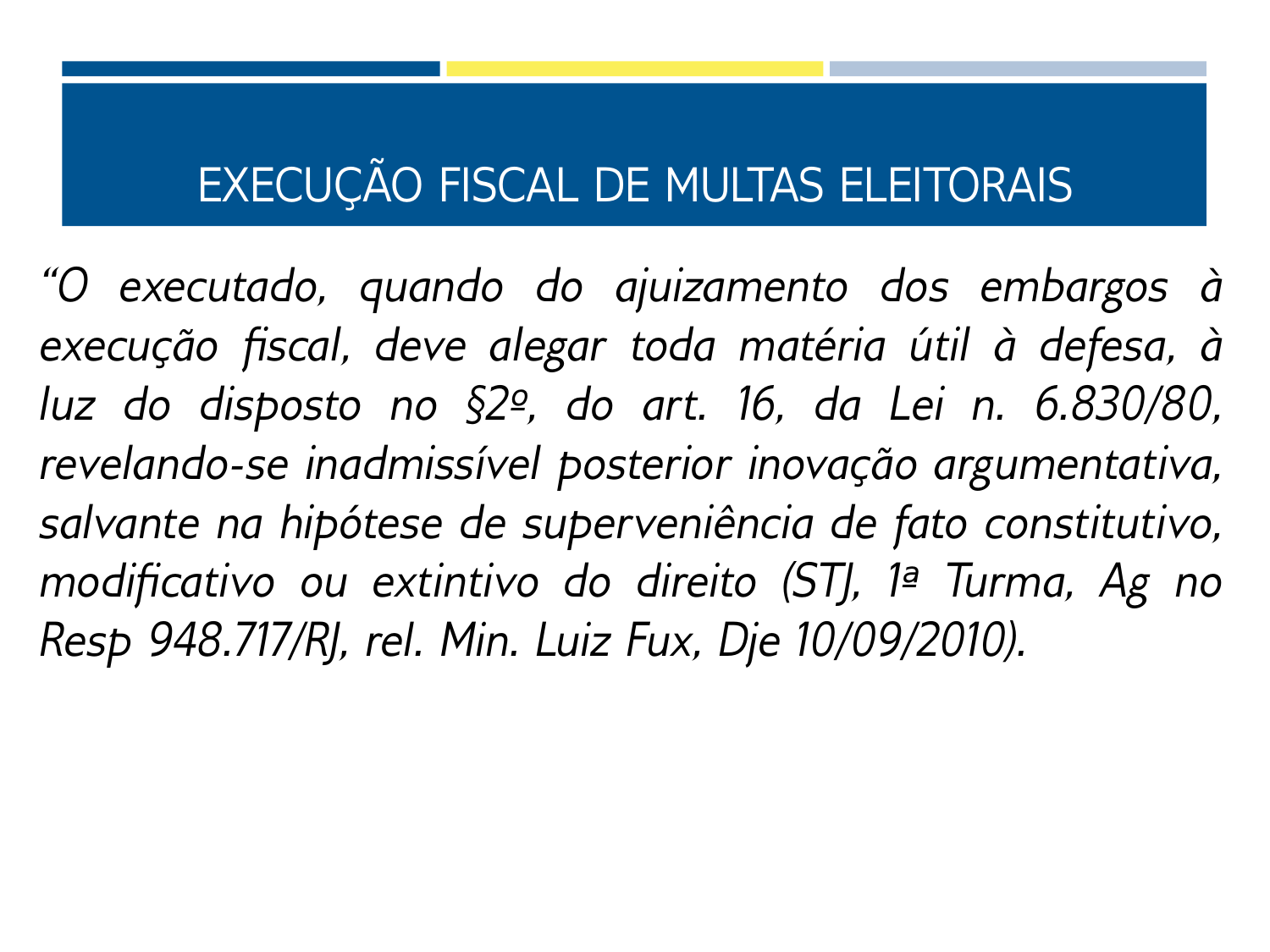

# EXECUÇÃO FISCAL DE MULTAS ELEITORAIS
“O executado, quando do ajuizamento dos embargos à execução fiscal, deve alegar toda matéria útil à defesa, à luz do disposto no §2º, do art. 16, da Lei n. 6.830/80, revelando-se inadmissível posterior inovação argumentativa, salvante na hipótese de superveniência de fato constitutivo, modificativo ou extintivo do direito (STJ, 1ª Turma, Ag no Resp 948.717/RJ, rel. Min. Luiz Fux, Dje 10/09/2010).